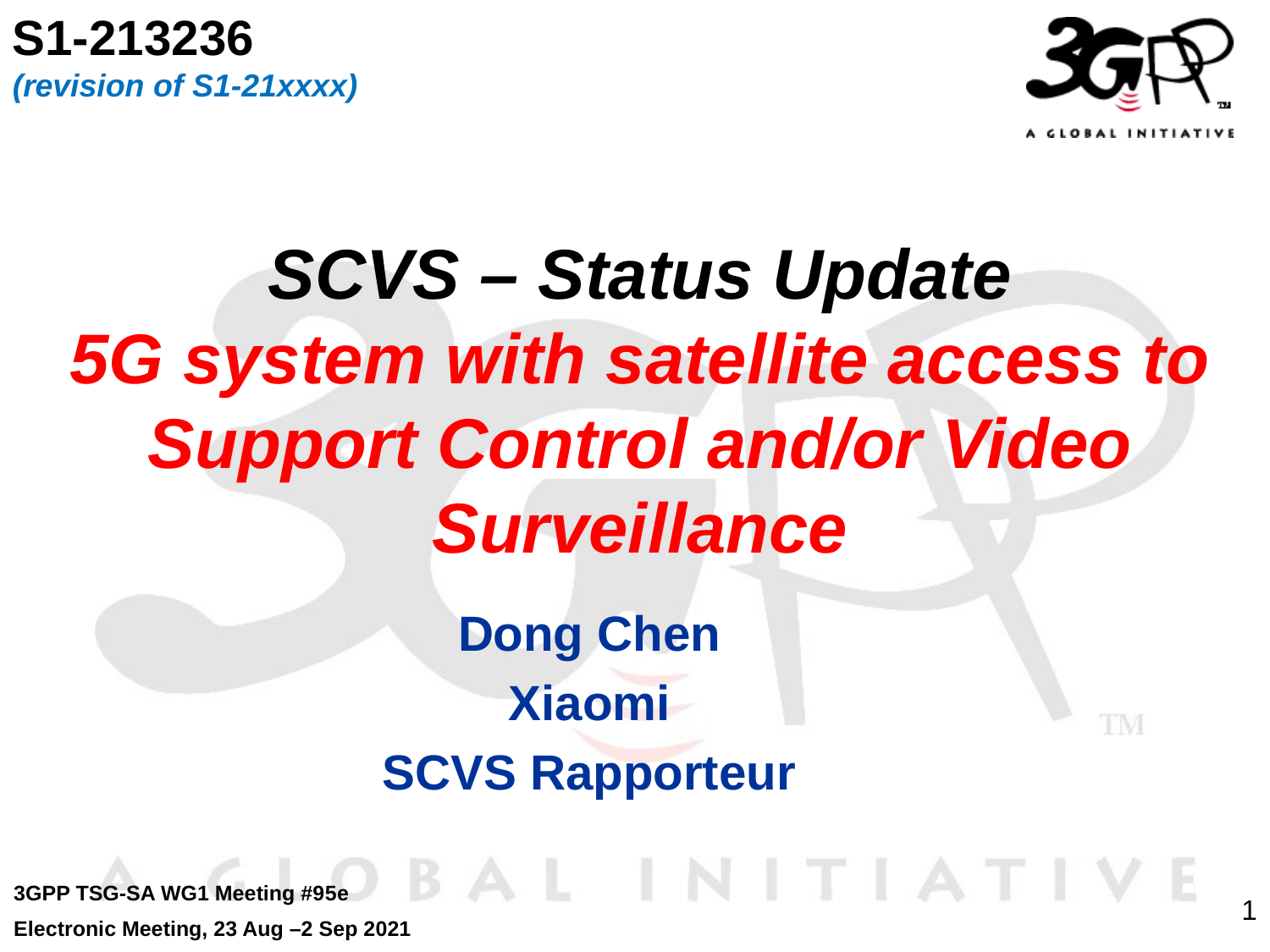

S1-213236
(revision of S1-21xxxx)
# SCVS – Status Update 5G system with satellite access to Support Control and/or Video Surveillance
Dong Chen
Xiaomi
SCVS Rapporteur
3GPP TSG-SA WG1 Meeting #95e
Electronic Meeting, 23 Aug –2 Sep 2021
1